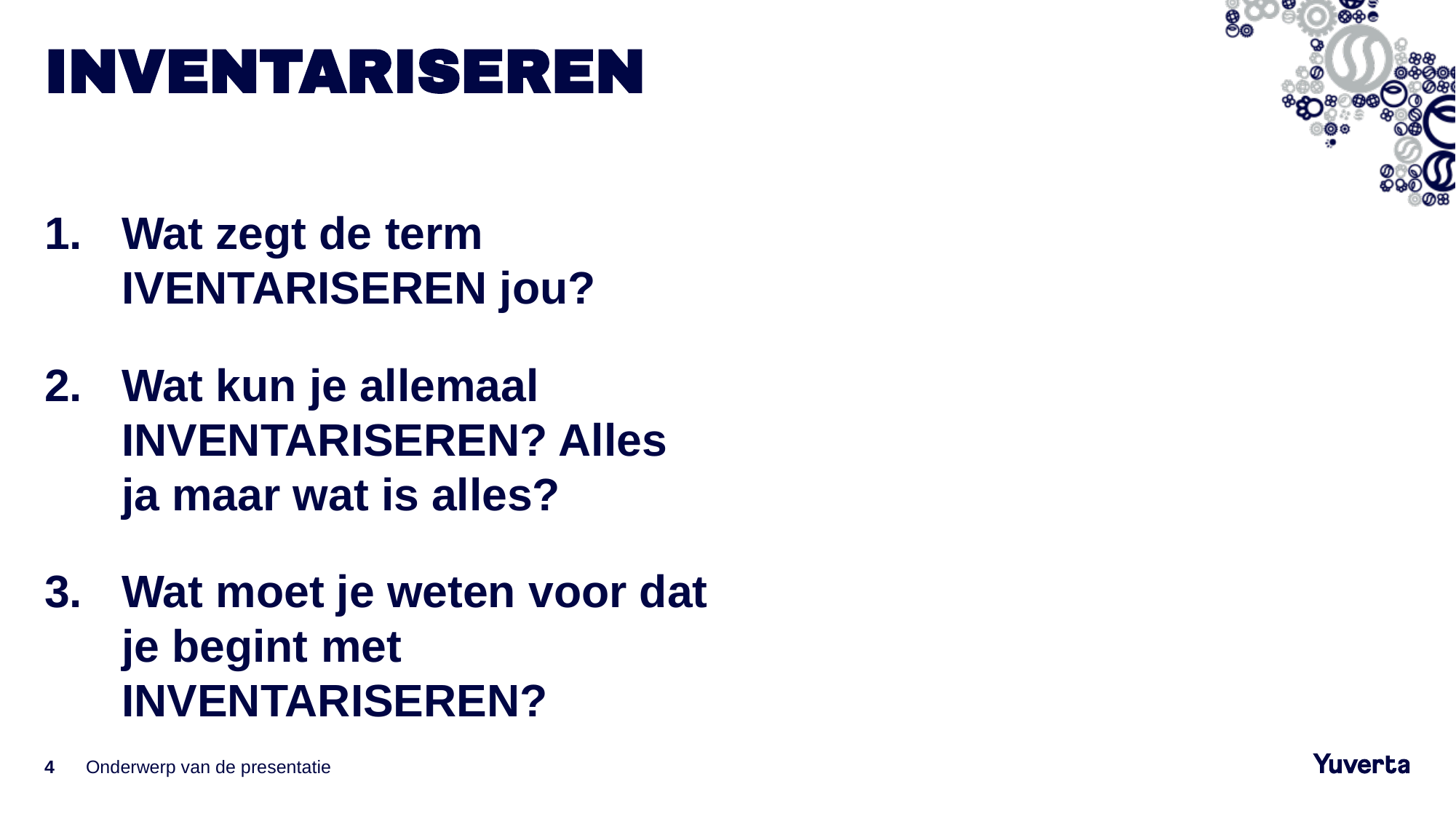

# INVENTARISEREN
Wat zegt de term IVENTARISEREN jou?
Wat kun je allemaal INVENTARISEREN? Alles ja maar wat is alles?
Wat moet je weten voor dat je begint met INVENTARISEREN?

4
Onderwerp van de presentatie
26-1-2024